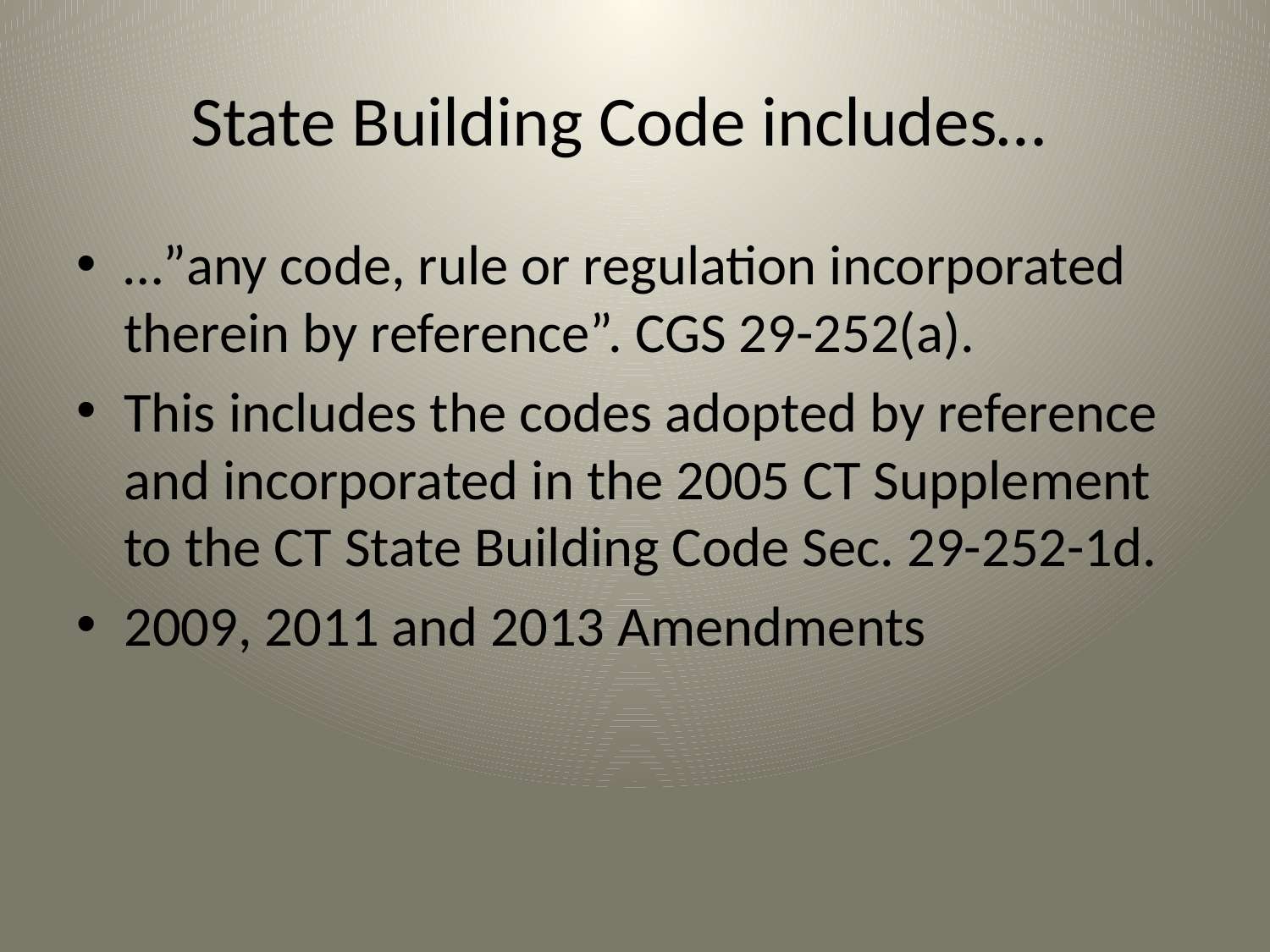

# State Building Code includes…
…”any code, rule or regulation incorporated therein by reference”. CGS 29-252(a).
This includes the codes adopted by reference and incorporated in the 2005 CT Supplement to the CT State Building Code Sec. 29-252-1d.
2009, 2011 and 2013 Amendments